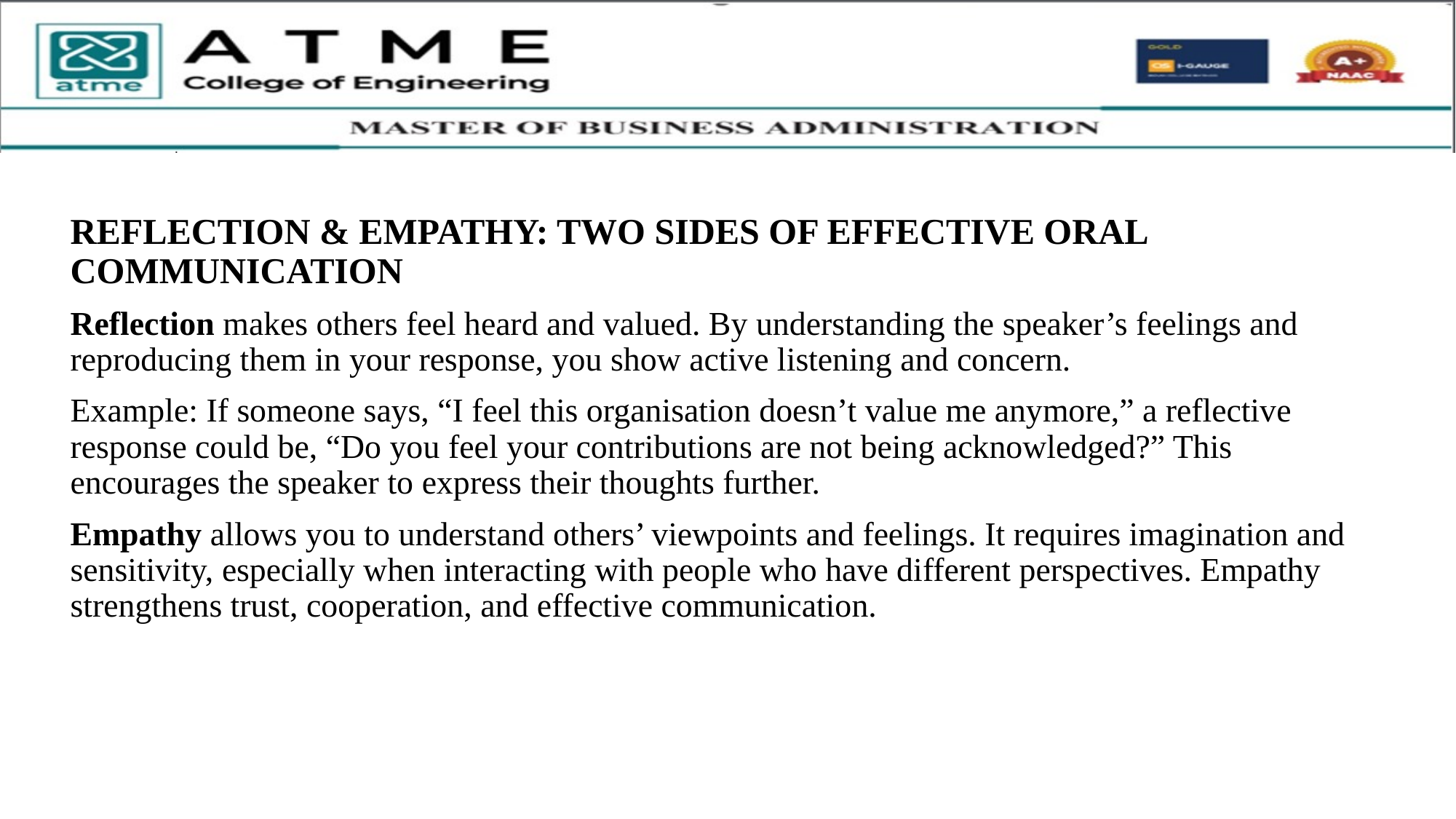

REFLECTION & EMPATHY: TWO SIDES OF EFFECTIVE ORAL COMMUNICATION
Reflection makes others feel heard and valued. By understanding the speaker’s feelings and reproducing them in your response, you show active listening and concern.
Example: If someone says, “I feel this organisation doesn’t value me anymore,” a reflective response could be, “Do you feel your contributions are not being acknowledged?” This encourages the speaker to express their thoughts further.
Empathy allows you to understand others’ viewpoints and feelings. It requires imagination and sensitivity, especially when interacting with people who have different perspectives. Empathy strengthens trust, cooperation, and effective communication.